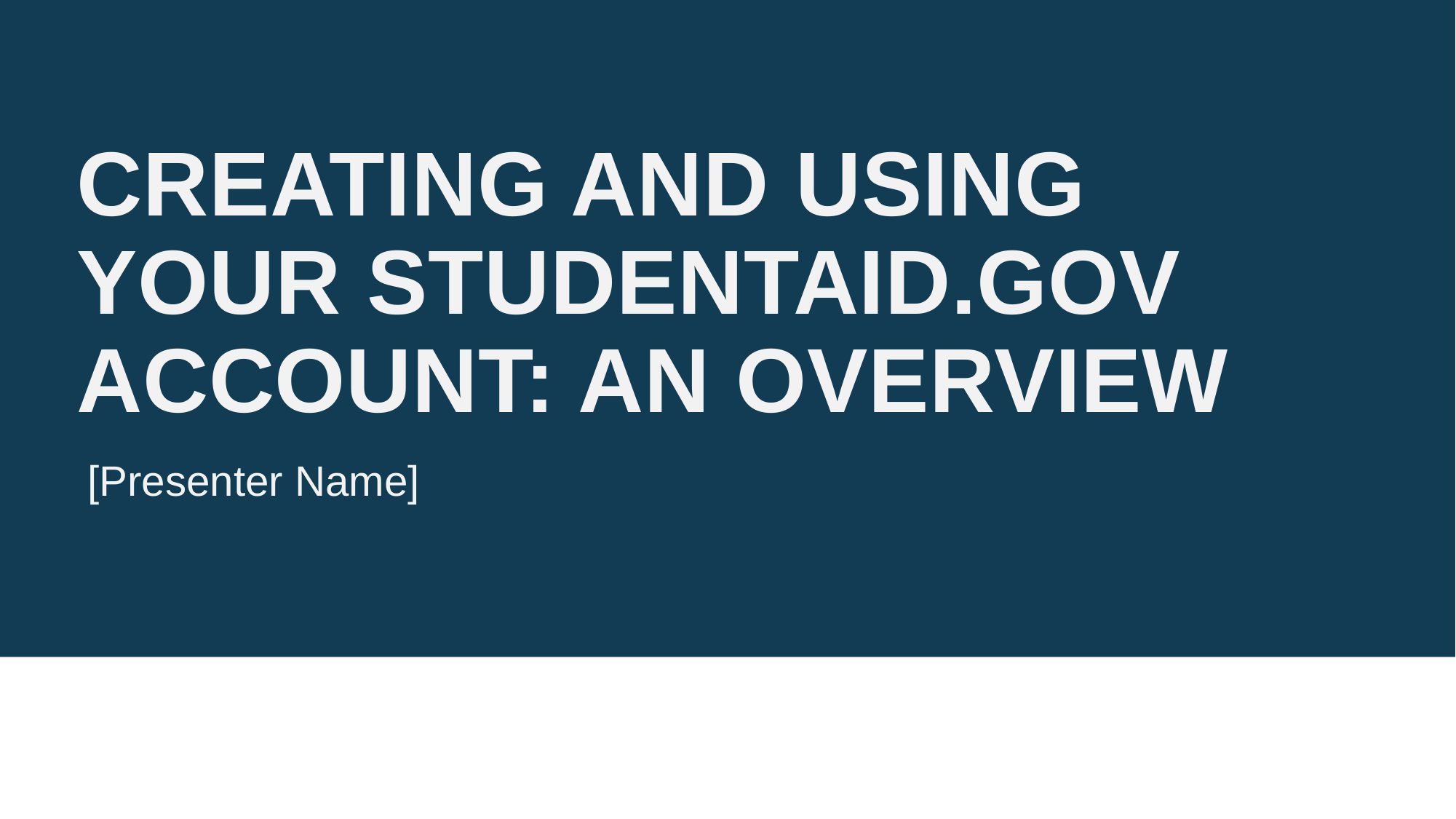

# Creating and using your studentaid.gov account: An Overview
[Presenter Name]